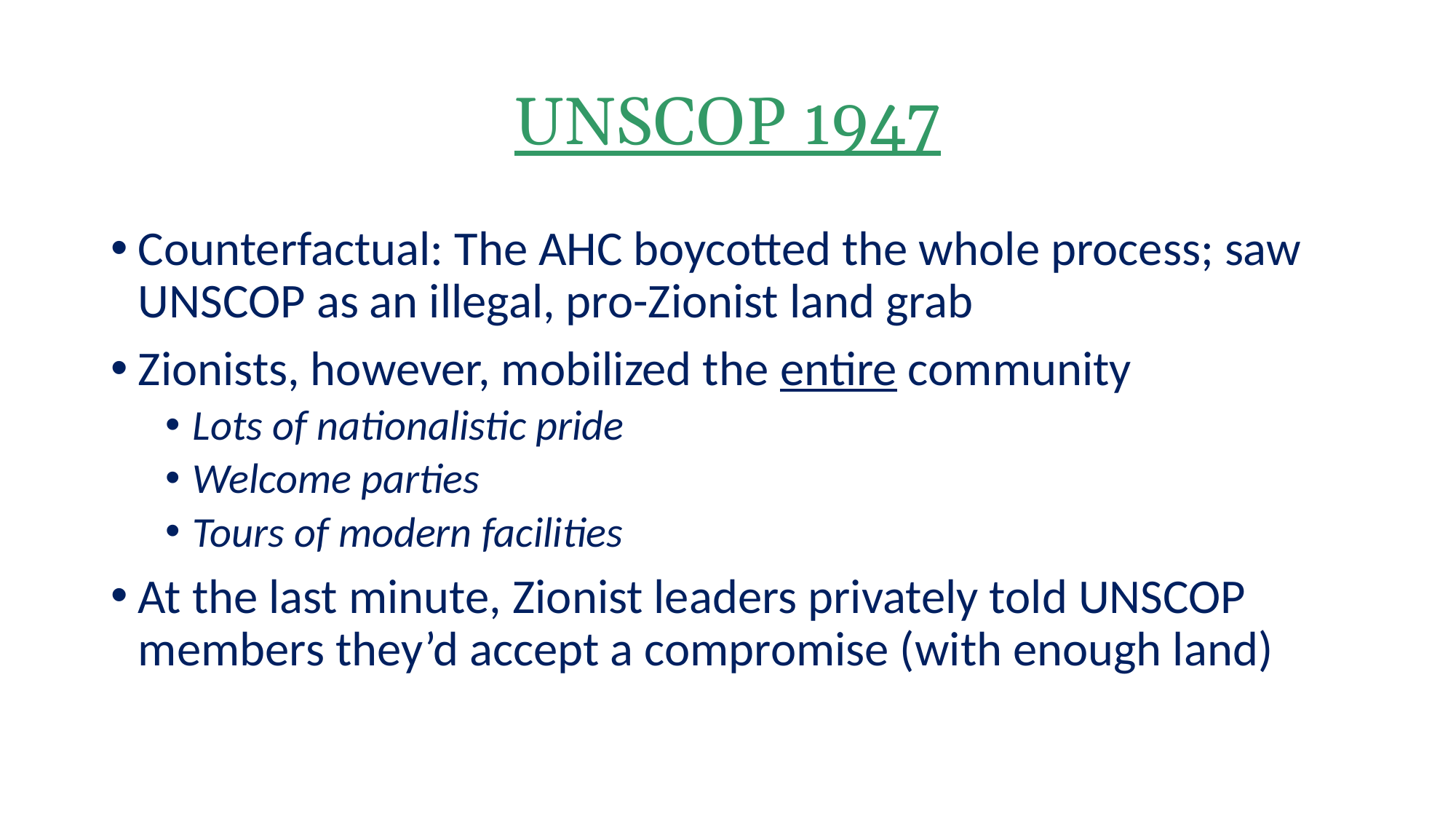

# UNSCOP 1947
Counterfactual: The AHC boycotted the whole process; saw UNSCOP as an illegal, pro-Zionist land grab
Zionists, however, mobilized the entire community
Lots of nationalistic pride
Welcome parties
Tours of modern facilities
At the last minute, Zionist leaders privately told UNSCOP members they’d accept a compromise (with enough land)